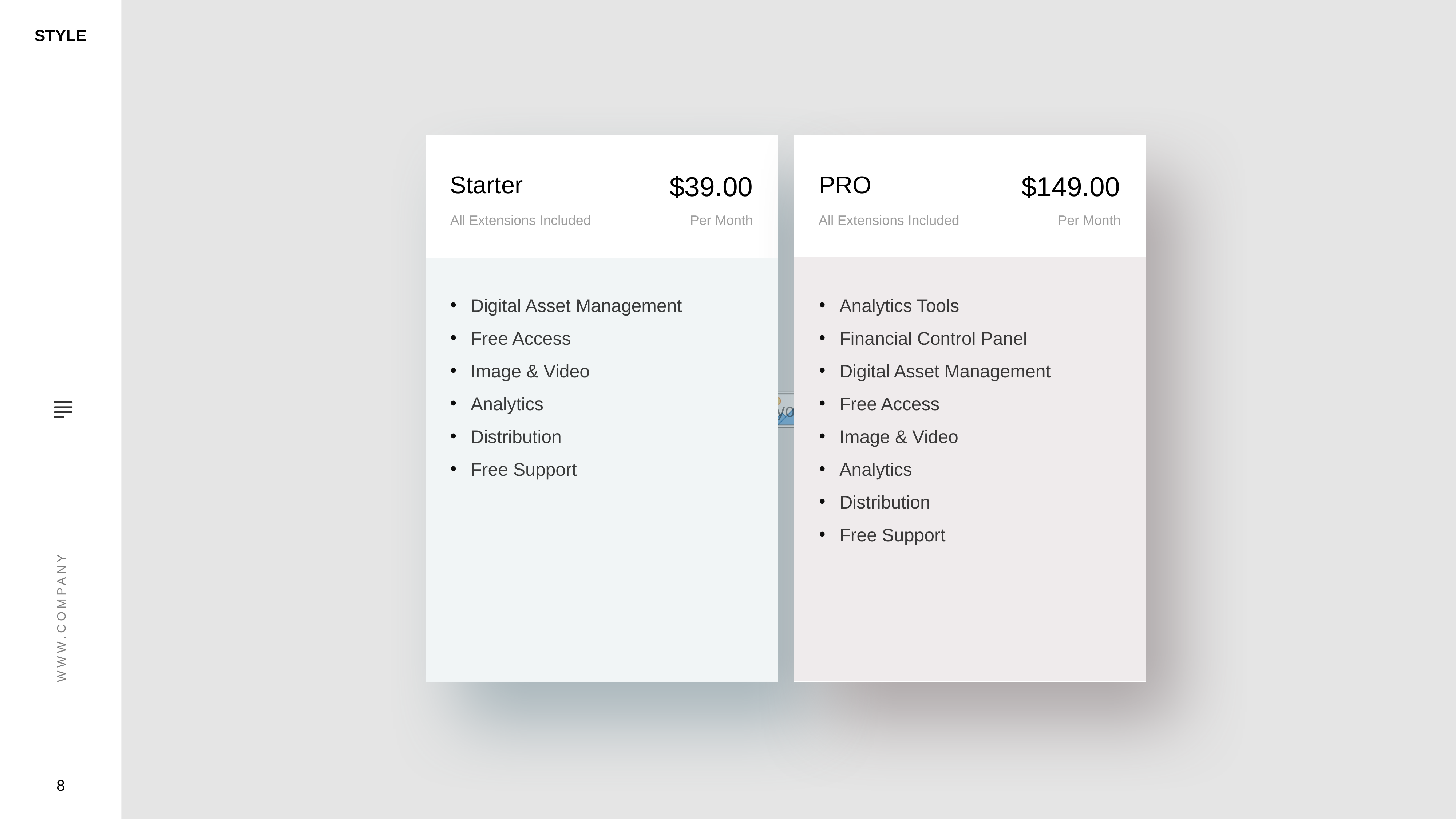

Starter
PRO
$149.00
$39.00
All Extensions Included
All Extensions Included
Per Month
Per Month
.
.
Digital Asset Management
Free Access
Image & Video
Analytics
Distribution
Free Support

Analytics Tools
Financial Control Panel
Digital Asset Management
Free Access
Image & Video
Analytics
Distribution
Free Support
.
.
8